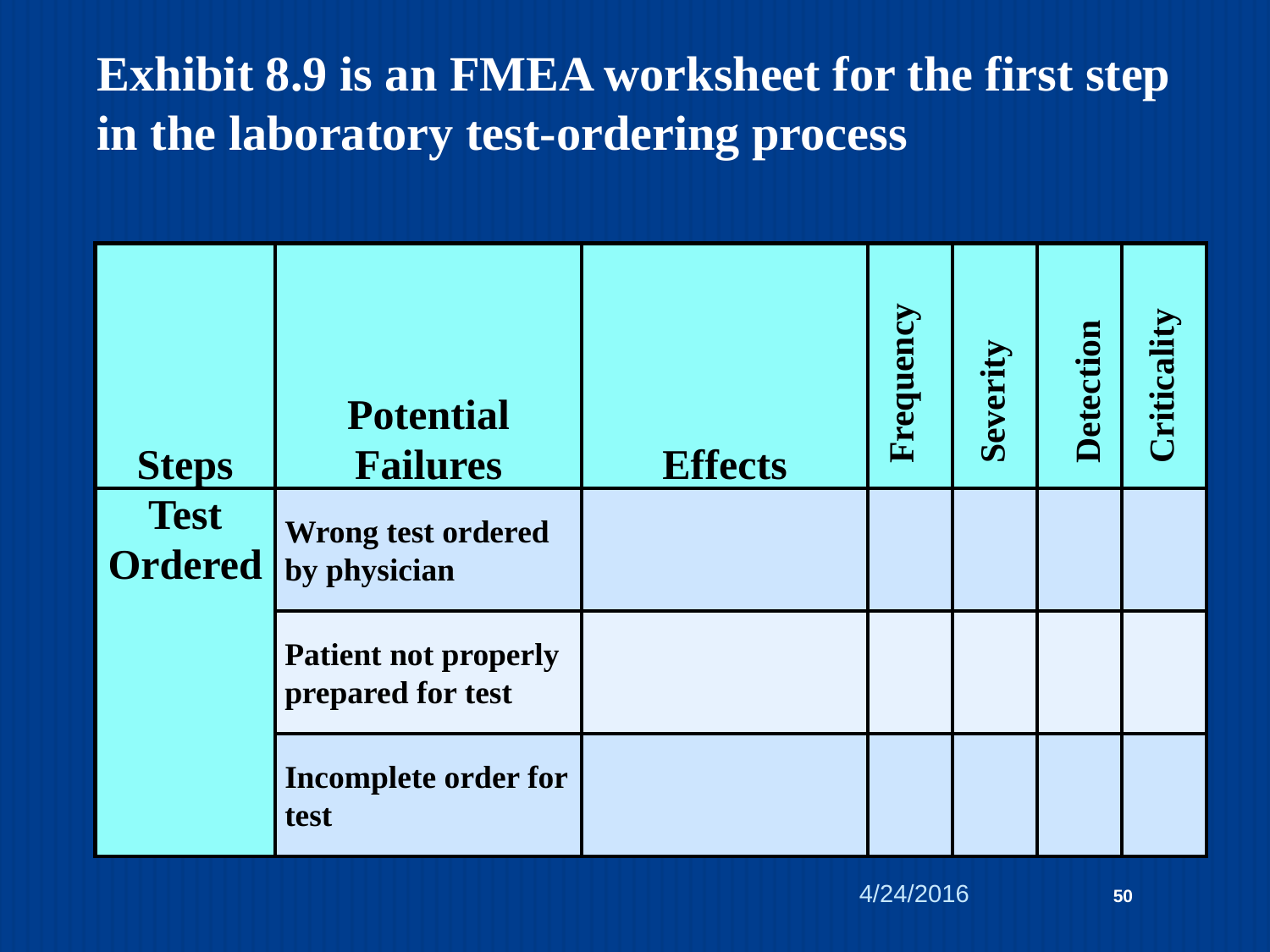

# Exhibit 8.9 is an FMEA worksheet for the first step in the laboratory test-ordering process
| Steps | Potential Failures | Effects |  |  |  |  |
| --- | --- | --- | --- | --- | --- | --- |
| Test Ordered | Wrong test ordered by physician |  |  |  |  |  |
|  | Patient not properly prepared for test |  |  |  |  |  |
|  | Incomplete order for test |  |  |  |  |  |
Detection
Criticality
Severity
Frequency
Mohammed Alnaif Ph.D.
4/24/2016
50